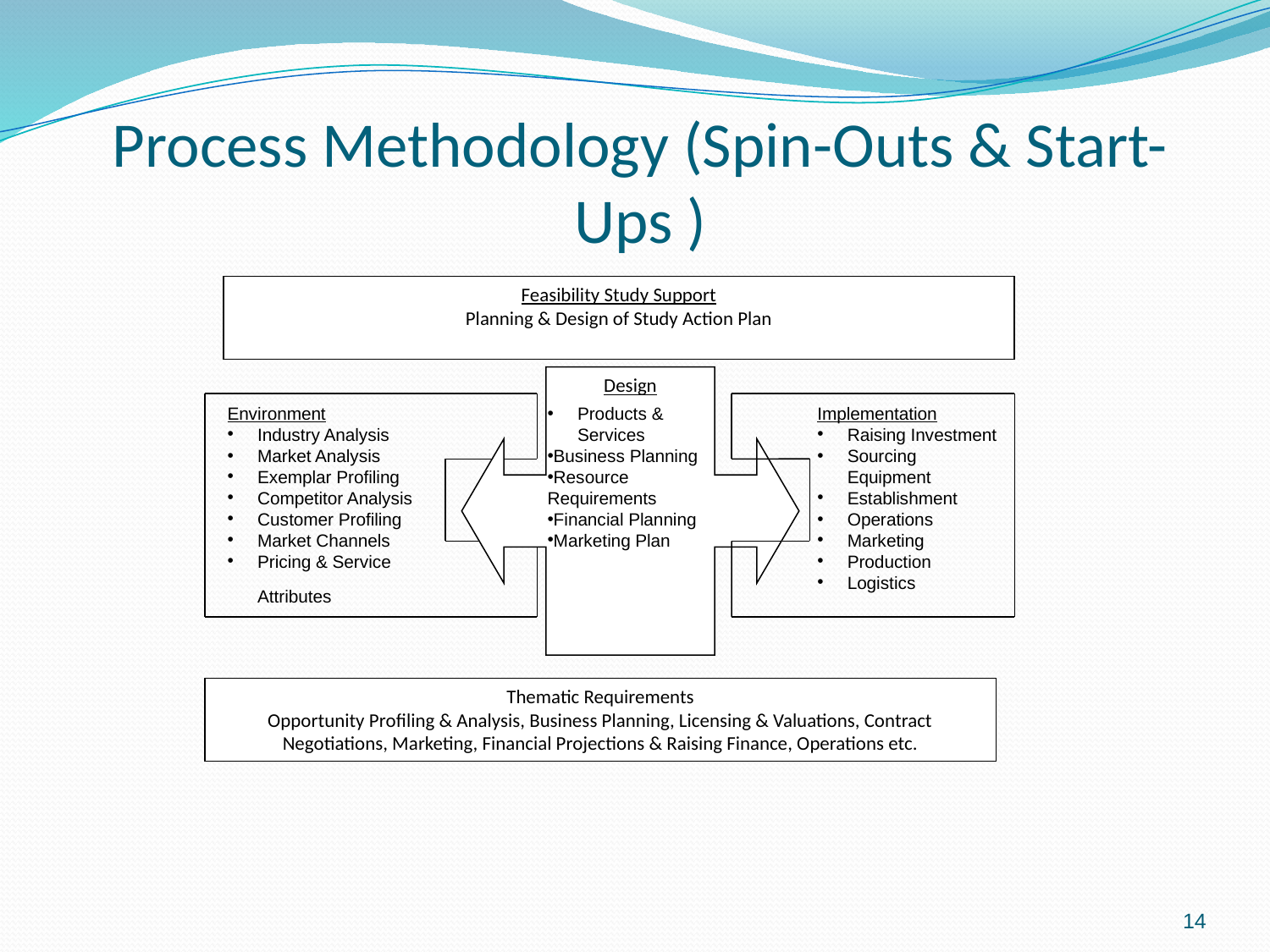

# Process Methodology (Spin-Outs & Start-Ups )
Feasibility Study Support
Planning & Design of Study Action Plan

Design

Thematic Requirements
Opportunity Profiling & Analysis, Business Planning, Licensing & Valuations, Contract Negotiations, Marketing, Financial Projections & Raising Finance, Operations etc.
Environment
Industry Analysis
Market Analysis
Exemplar Profiling
Competitor Analysis
Customer Profiling
Market Channels
Pricing & Service Attributes
Products & Services
Business Planning
Resource Requirements
Financial Planning
Marketing Plan
Implementation
Raising Investment
Sourcing Equipment
Establishment
Operations
Marketing
Production
Logistics
14